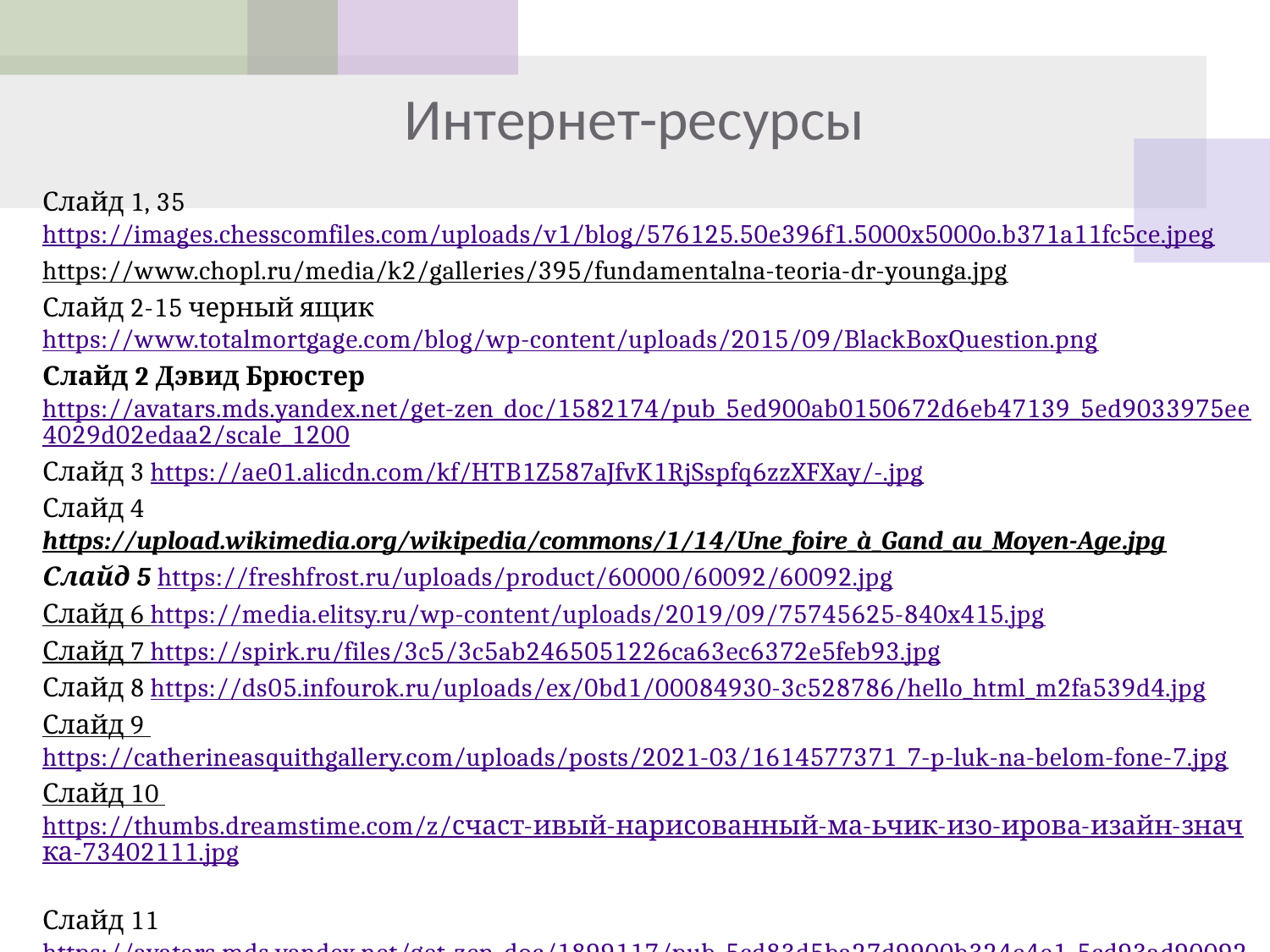

# Интернет-ресурсы
Слайд 1, 35 https://images.chesscomfiles.com/uploads/v1/blog/576125.50e396f1.5000x5000o.b371a11fc5ce.jpeg
https://www.chopl.ru/media/k2/galleries/395/fundamentalna-teoria-dr-younga.jpg
Слайд 2-15 черный ящик  https://www.totalmortgage.com/blog/wp-content/uploads/2015/09/BlackBoxQuestion.png
Слайд 2 Дэвид Брюстер https://avatars.mds.yandex.net/get-zen_doc/1582174/pub_5ed900ab0150672d6eb47139_5ed9033975ee4029d02edaa2/scale_1200
Слайд 3 https://ae01.alicdn.com/kf/HTB1Z587aJfvK1RjSspfq6zzXFXay/-.jpg
Слайд 4 https://upload.wikimedia.org/wikipedia/commons/1/14/Une_foire_à_Gand_au_Moyen-Age.jpg
Слайд 5 https://freshfrost.ru/uploads/product/60000/60092/60092.jpg
Слайд 6 https://media.elitsy.ru/wp-content/uploads/2019/09/75745625-840x415.jpg
Слайд 7 https://spirk.ru/files/3c5/3c5ab2465051226ca63ec6372e5feb93.jpg
Слайд 8 https://ds05.infourok.ru/uploads/ex/0bd1/00084930-3c528786/hello_html_m2fa539d4.jpg
Слайд 9 https://catherineasquithgallery.com/uploads/posts/2021-03/1614577371_7-p-luk-na-belom-fone-7.jpg
Слайд 10 https://thumbs.dreamstime.com/z/счаст-ивый-нарисованный-ма-ьчик-изо-ирова-изайн-значка-73402111.jpg
Слайд 11 https://avatars.mds.yandex.net/get-zen_doc/1899117/pub_5cd83d5ba27d9900b324e4e1_5cd93ad90092d700b8989426/scale_1200